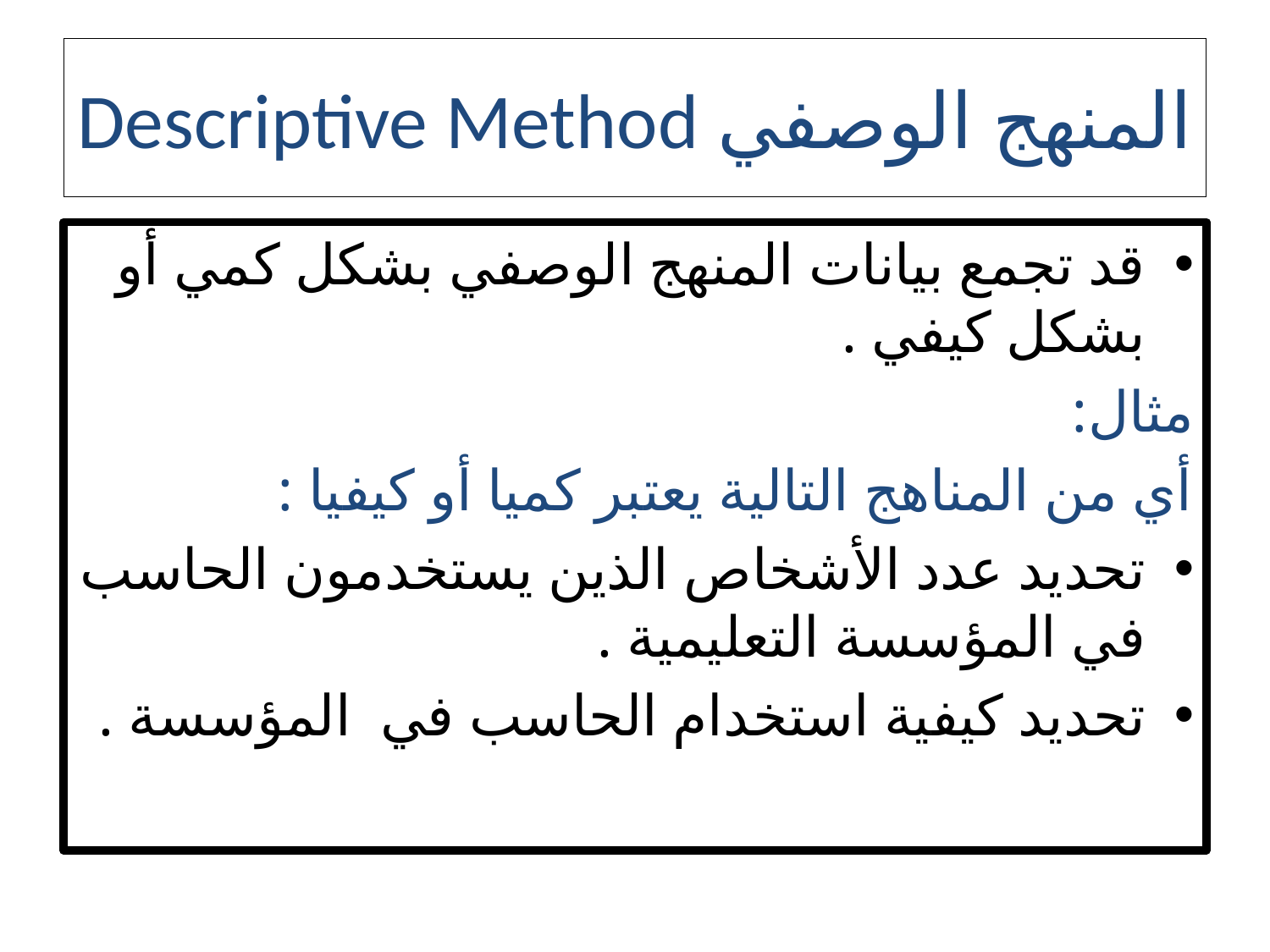

# Descriptive Method المنهج الوصفي
قد تجمع بيانات المنهج الوصفي بشكل كمي أو بشكل كيفي .
مثال:
أي من المناهج التالية يعتبر كميا أو كيفيا :
تحديد عدد الأشخاص الذين يستخدمون الحاسب في المؤسسة التعليمية .
تحديد كيفية استخدام الحاسب في  المؤسسة .